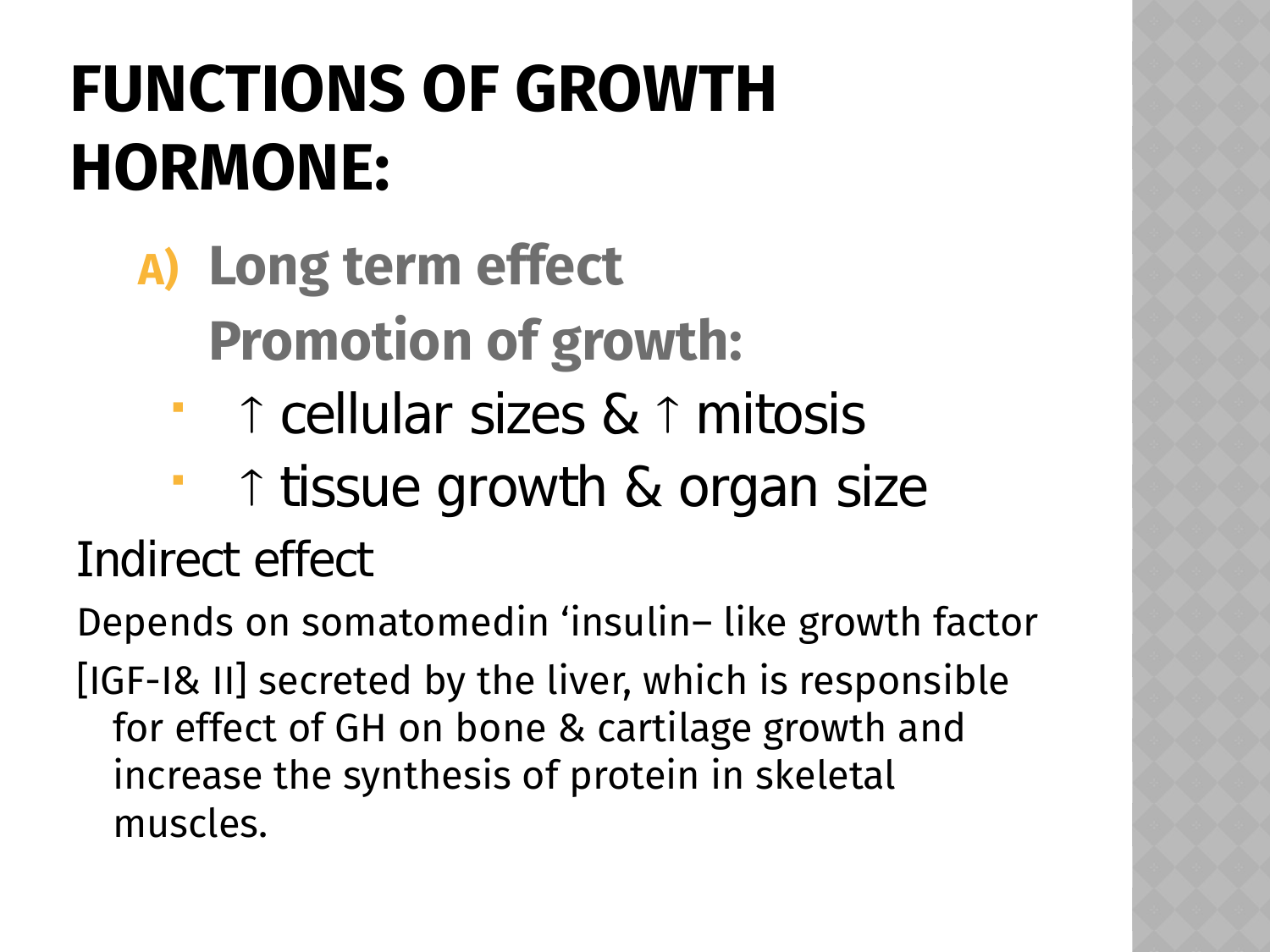

# Functions of growth hormone:
Long term effect
 	Promotion of growth:
↑ cellular sizes & ↑ mitosis
↑ tissue growth & organ size
Indirect effect
Depends on somatomedin ‘insulin– like growth factor
[IGF-I& II] secreted by the liver, which is responsible for effect of GH on bone & cartilage growth and increase the synthesis of protein in skeletal muscles.